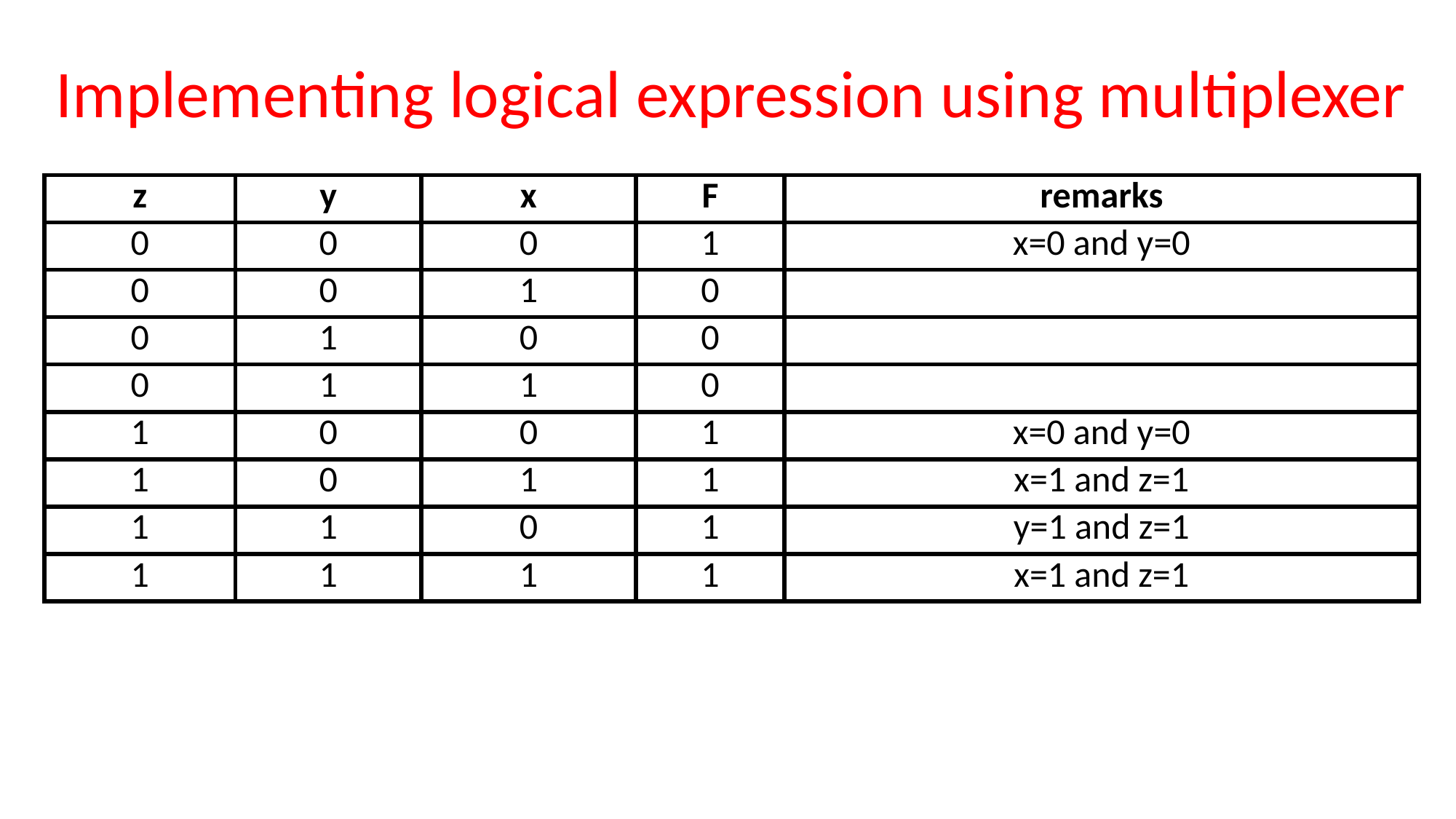

# Implementing logical expression using multiplexer
| z | y | x | F | remarks |
| --- | --- | --- | --- | --- |
| 0 | 0 | 0 | 1 | x=0 and y=0 |
| 0 | 0 | 1 | 0 |  |
| 0 | 1 | 0 | 0 |  |
| 0 | 1 | 1 | 0 |  |
| 1 | 0 | 0 | 1 | x=0 and y=0 |
| 1 | 0 | 1 | 1 | x=1 and z=1 |
| 1 | 1 | 0 | 1 | y=1 and z=1 |
| 1 | 1 | 1 | 1 | x=1 and z=1 |